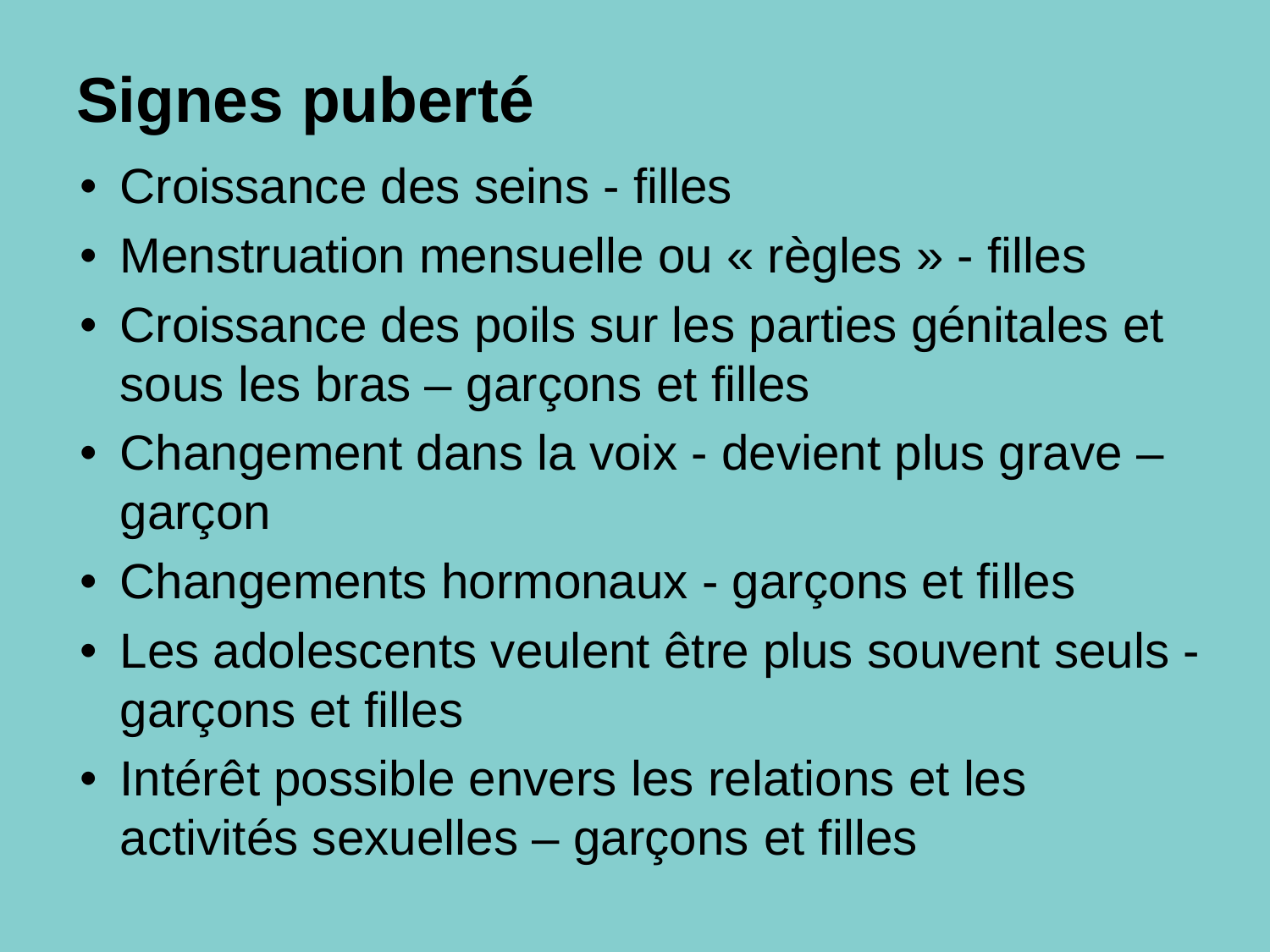

# Signes puberté
Croissance des seins - filles
Menstruation mensuelle ou « règles » - filles
Croissance des poils sur les parties génitales et sous les bras – garçons et filles
Changement dans la voix - devient plus grave – garçon
Changements hormonaux - garçons et filles
Les adolescents veulent être plus souvent seuls - garçons et filles
Intérêt possible envers les relations et les activités sexuelles – garçons et filles